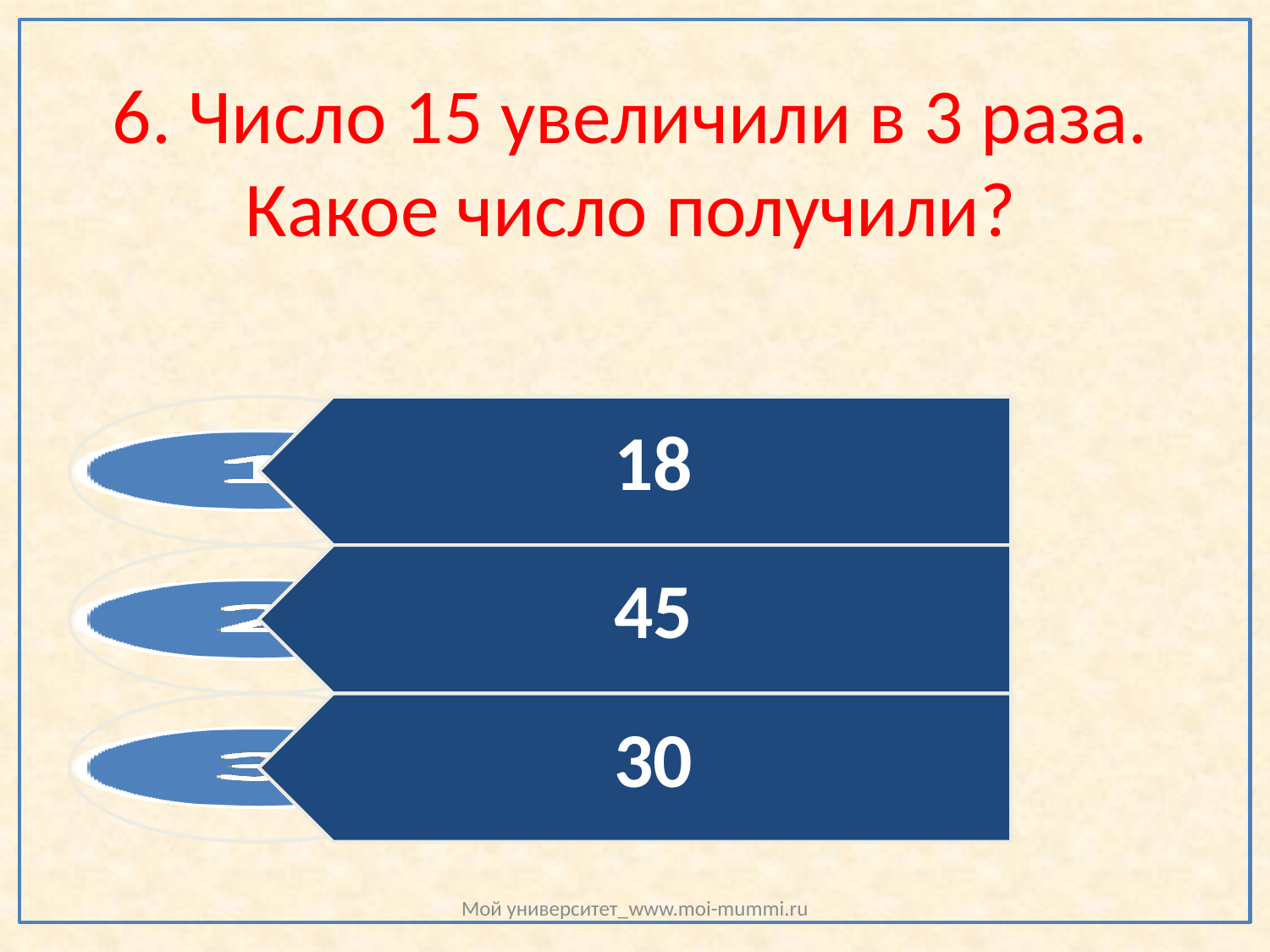

# 6. Число 15 увеличили в 3 раза. Какое число получили?
18
45
30
Мой университет_www.moi-mummi.ru